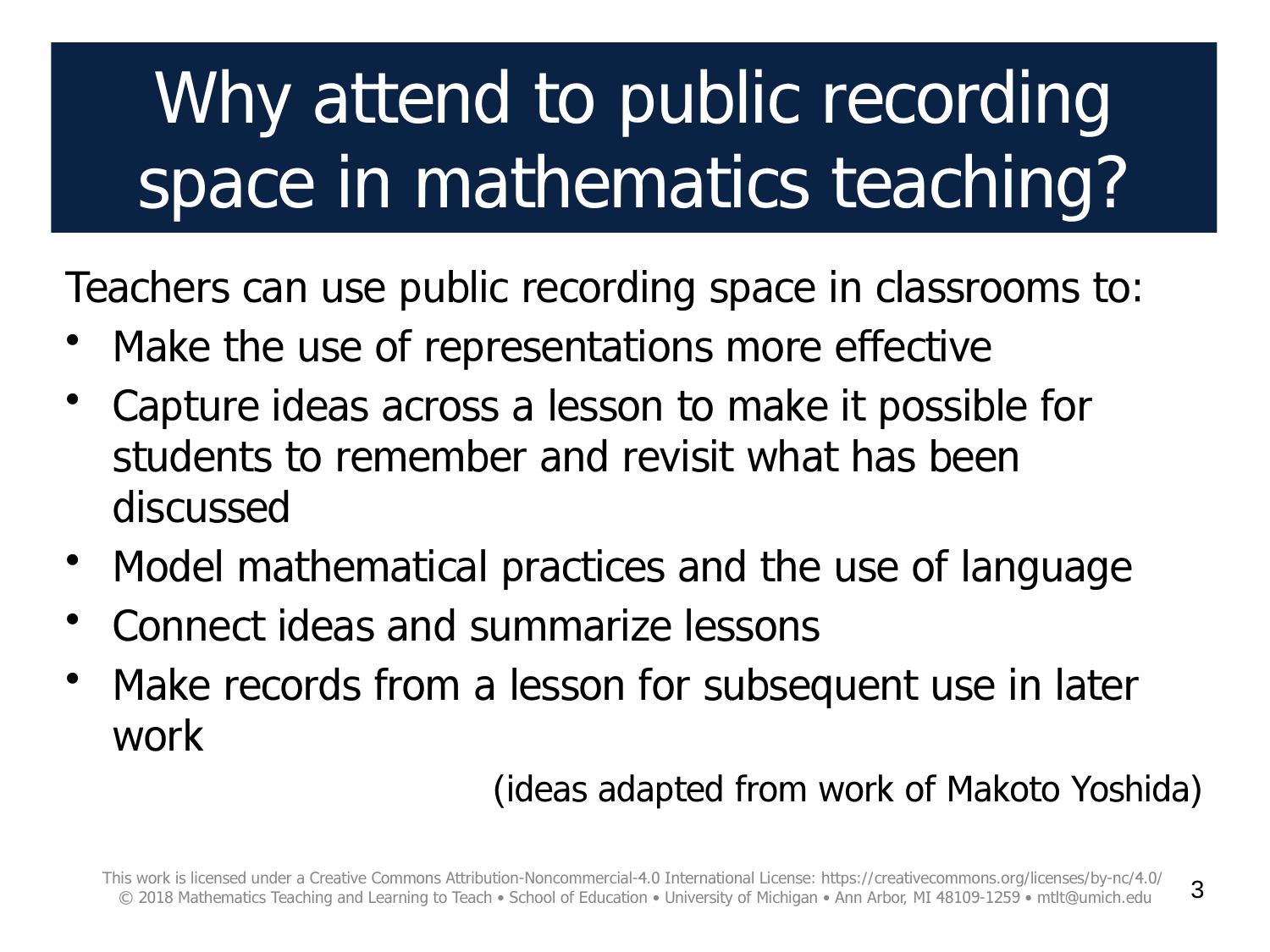

# Why attend to public recording space in mathematics teaching?
Teachers can use public recording space in classrooms to:
Make the use of representations more effective
Capture ideas across a lesson to make it possible for students to remember and revisit what has been discussed
Model mathematical practices and the use of language
Connect ideas and summarize lessons
Make records from a lesson for subsequent use in later work
(ideas adapted from work of Makoto Yoshida)
This work is licensed under a Creative Commons Attribution-Noncommercial-4.0 International License: https://creativecommons.org/licenses/by-nc/4.0/
© 2018 Mathematics Teaching and Learning to Teach • School of Education • University of Michigan • Ann Arbor, MI 48109-1259 • mtlt@umich.edu
3